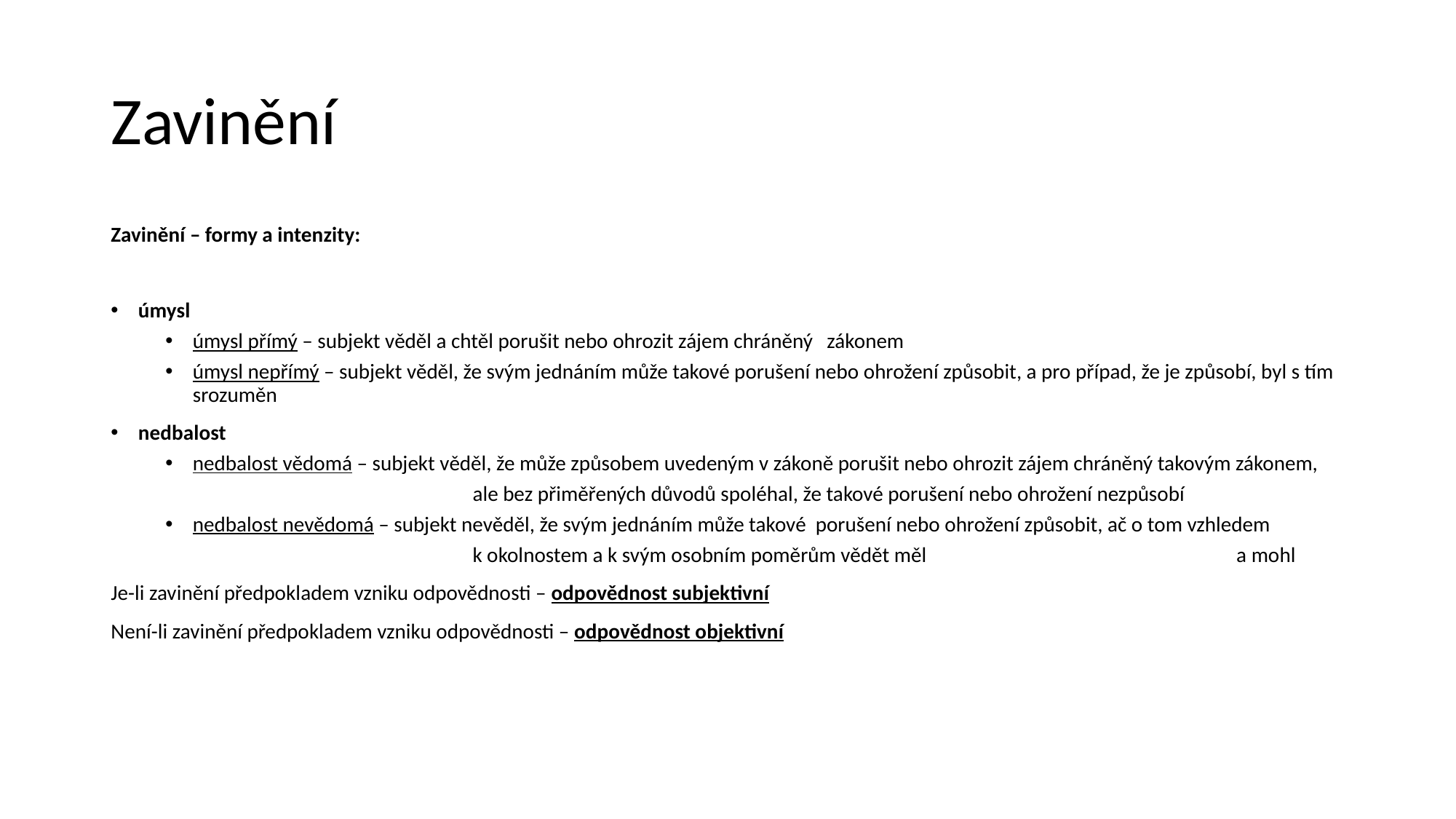

# Zavinění
Zavinění – formy a intenzity:

úmysl
úmysl přímý – subjekt věděl a chtěl porušit nebo ohrozit zájem chráněný   zákonem
úmysl nepřímý – subjekt věděl, že svým jednáním může takové porušení nebo ohrožení způsobit, a pro případ, že je způsobí, byl s tím srozuměn
nedbalost
nedbalost vědomá – subjekt věděl, že může způsobem uvedeným v zákoně porušit nebo ohrozit zájem chráněný takovým zákonem,
			             ale bez přiměřených důvodů spoléhal, že takové porušení nebo ohrožení nezpůsobí
nedbalost nevědomá – subjekt nevěděl, že svým jednáním může takové  porušení nebo ohrožení způsobit, ač o tom vzhledem
			             k okolnostem a k svým osobním poměrům vědět měl 			             a mohl
Je-li zavinění předpokladem vzniku odpovědnosti – odpovědnost subjektivní
Není-li zavinění předpokladem vzniku odpovědnosti – odpovědnost objektivní